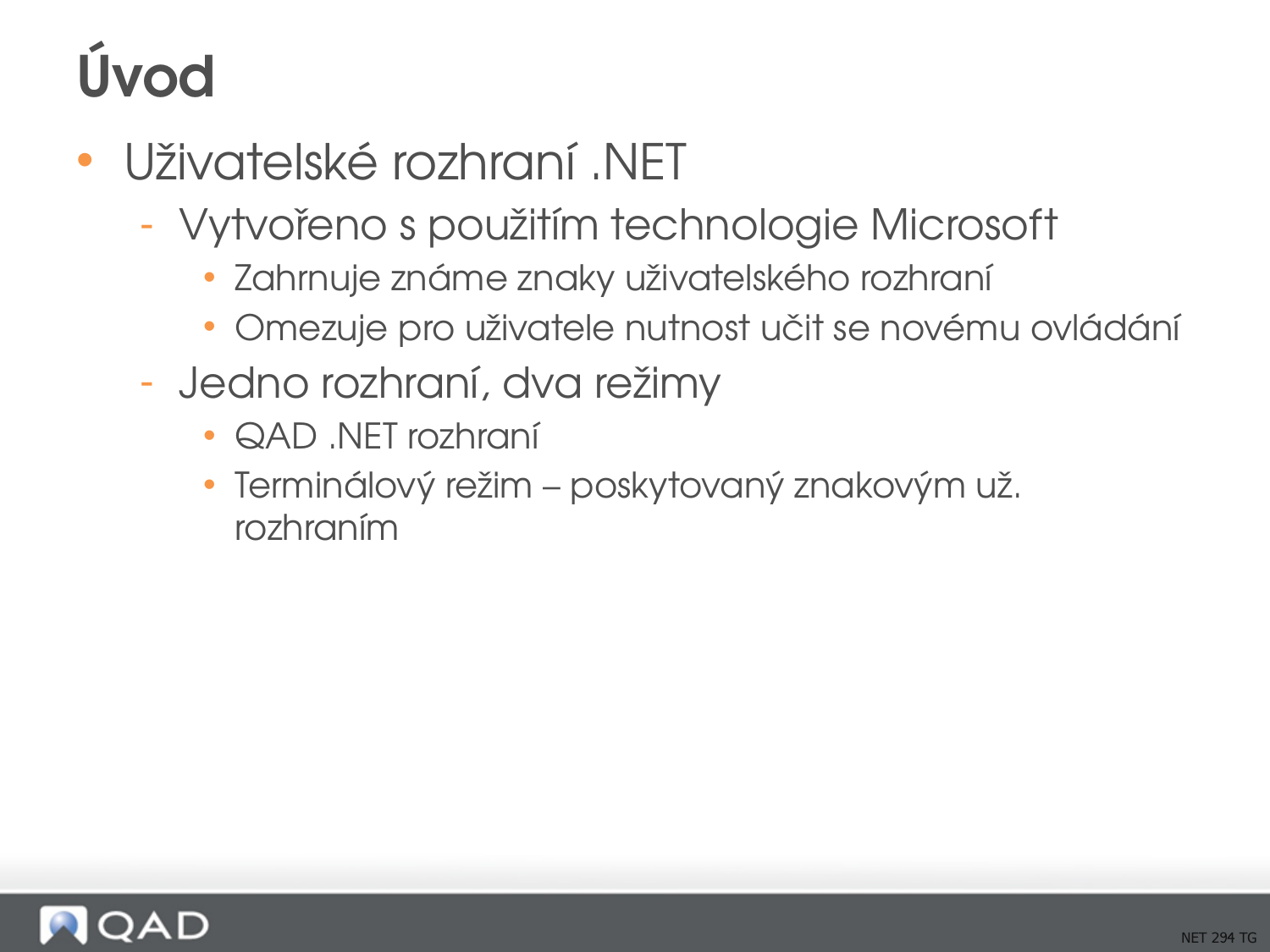

# Úvod
Uživatelské rozhraní .NET
Vytvořeno s použitím technologie Microsoft
Zahrnuje známe znaky uživatelského rozhraní
Omezuje pro uživatele nutnost učit se novému ovládání
Jedno rozhraní, dva režimy
QAD .NET rozhraní
Terminálový režim – poskytovaný znakovým už. rozhraním
NET 294 TG